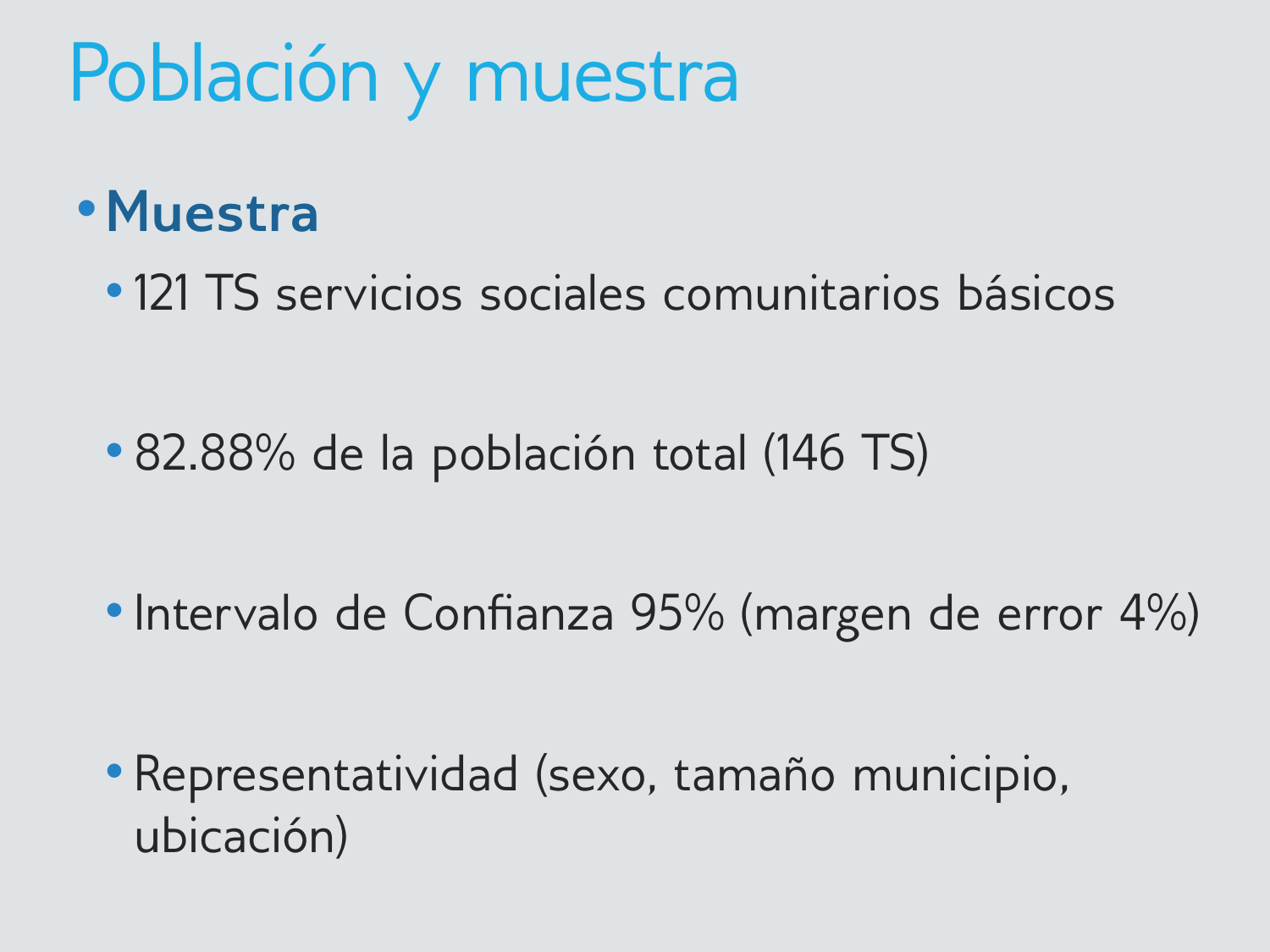

Población y muestra
Muestra
121 TS servicios sociales comunitarios básicos

82.88% de la población total (146 TS)

Intervalo de Confianza 95% (margen de error 4%)

Representatividad (sexo, tamaño municipio, ubicación)